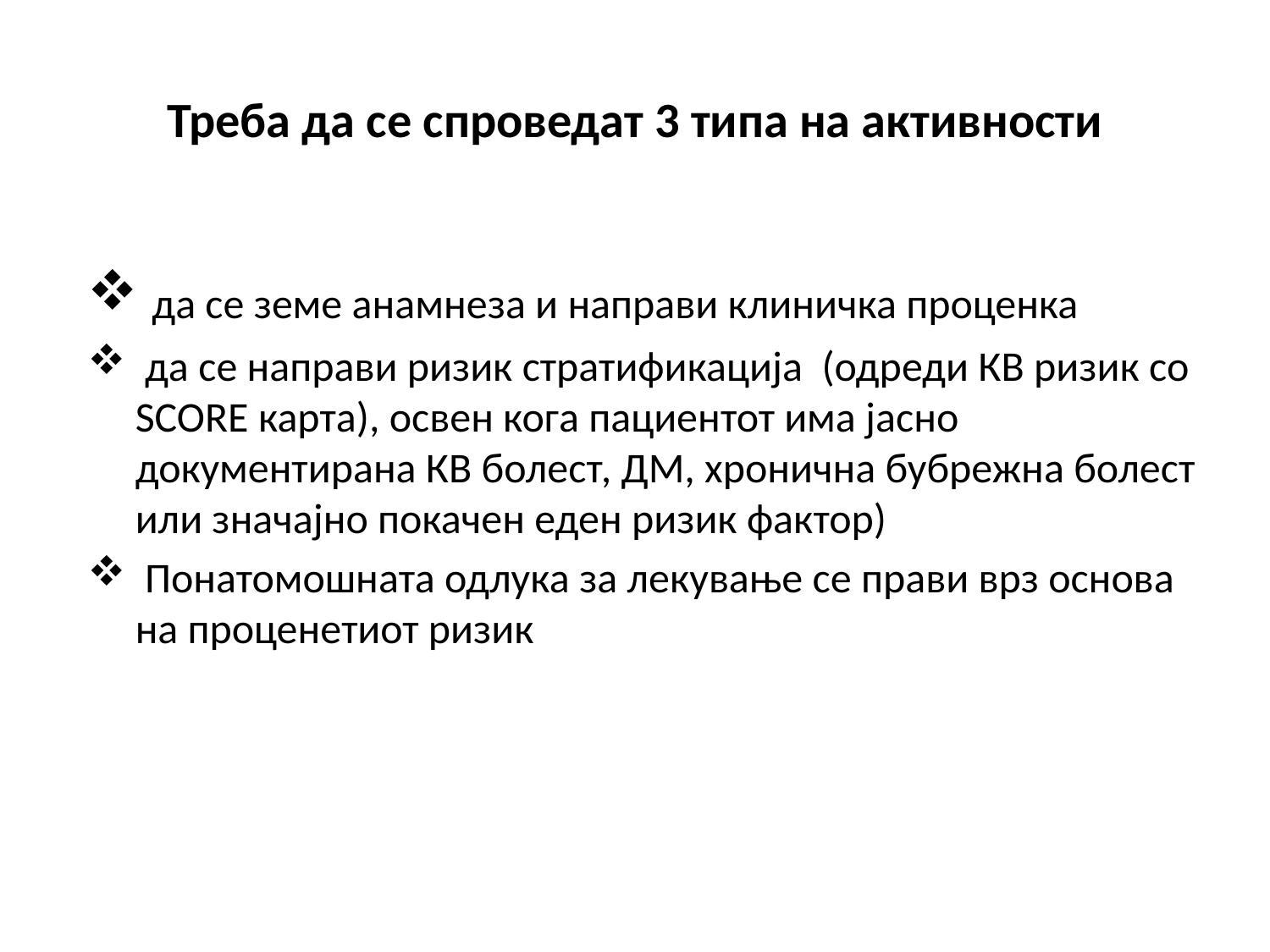

# Треба да се спроведат 3 типа на активности
 да се земе анамнеза и направи клиничка проценка
 да се направи ризик стратификација  (одреди КВ ризик со SCORE карта), освен кога пациентот има јасно документирана КВ болест, ДМ, хронична бубрежна болест или значајно покачен еден ризик фактор)
 Понатомошната одлука за лекување се прави врз основа на проценетиот ризик